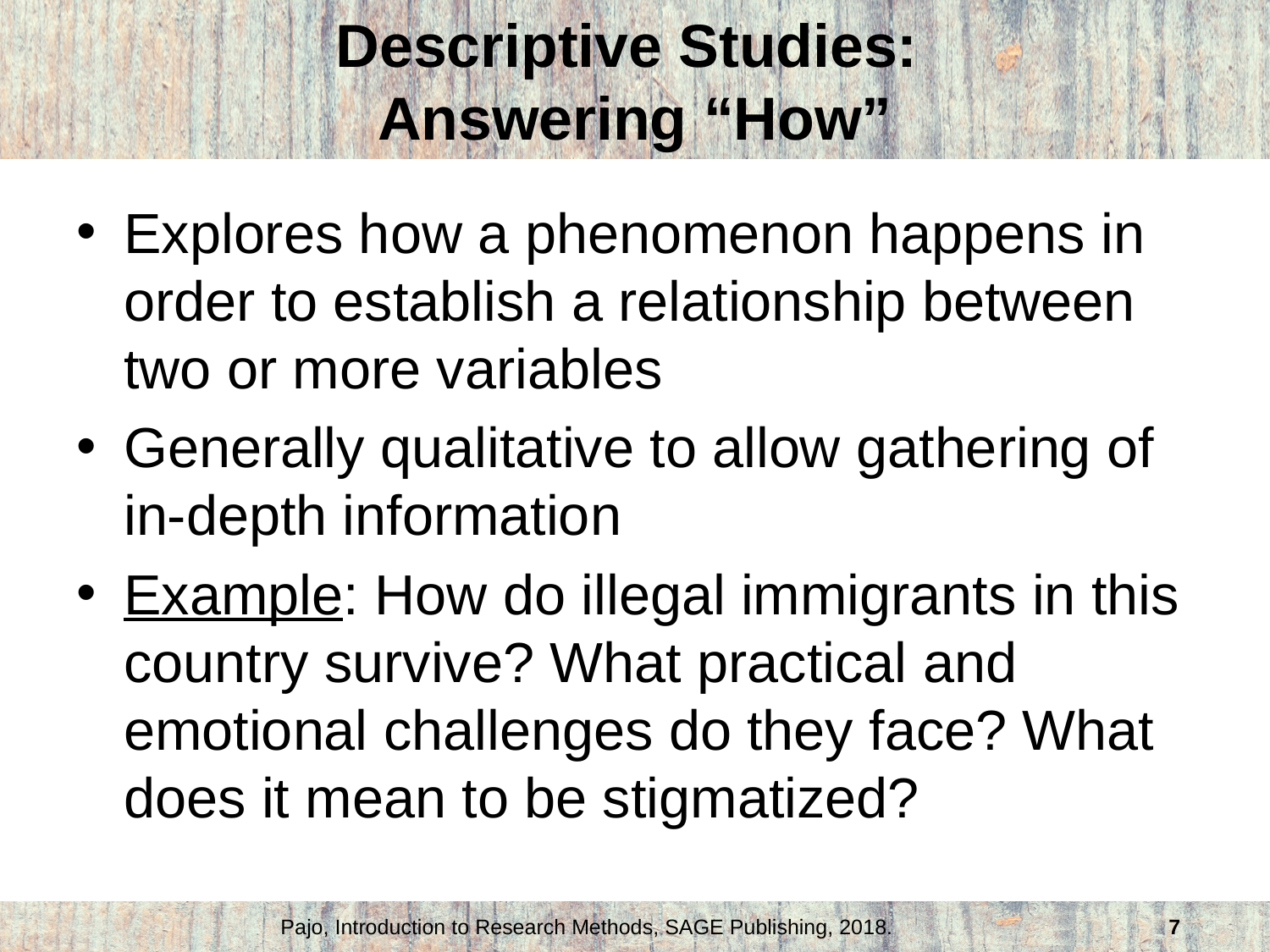

# Descriptive Studies: Answering “How”
Explores how a phenomenon happens in order to establish a relationship between two or more variables
Generally qualitative to allow gathering of in-depth information
Example: How do illegal immigrants in this country survive? What practical and emotional challenges do they face? What does it mean to be stigmatized?
Pajo, Introduction to Research Methods, SAGE Publishing, 2018.
7